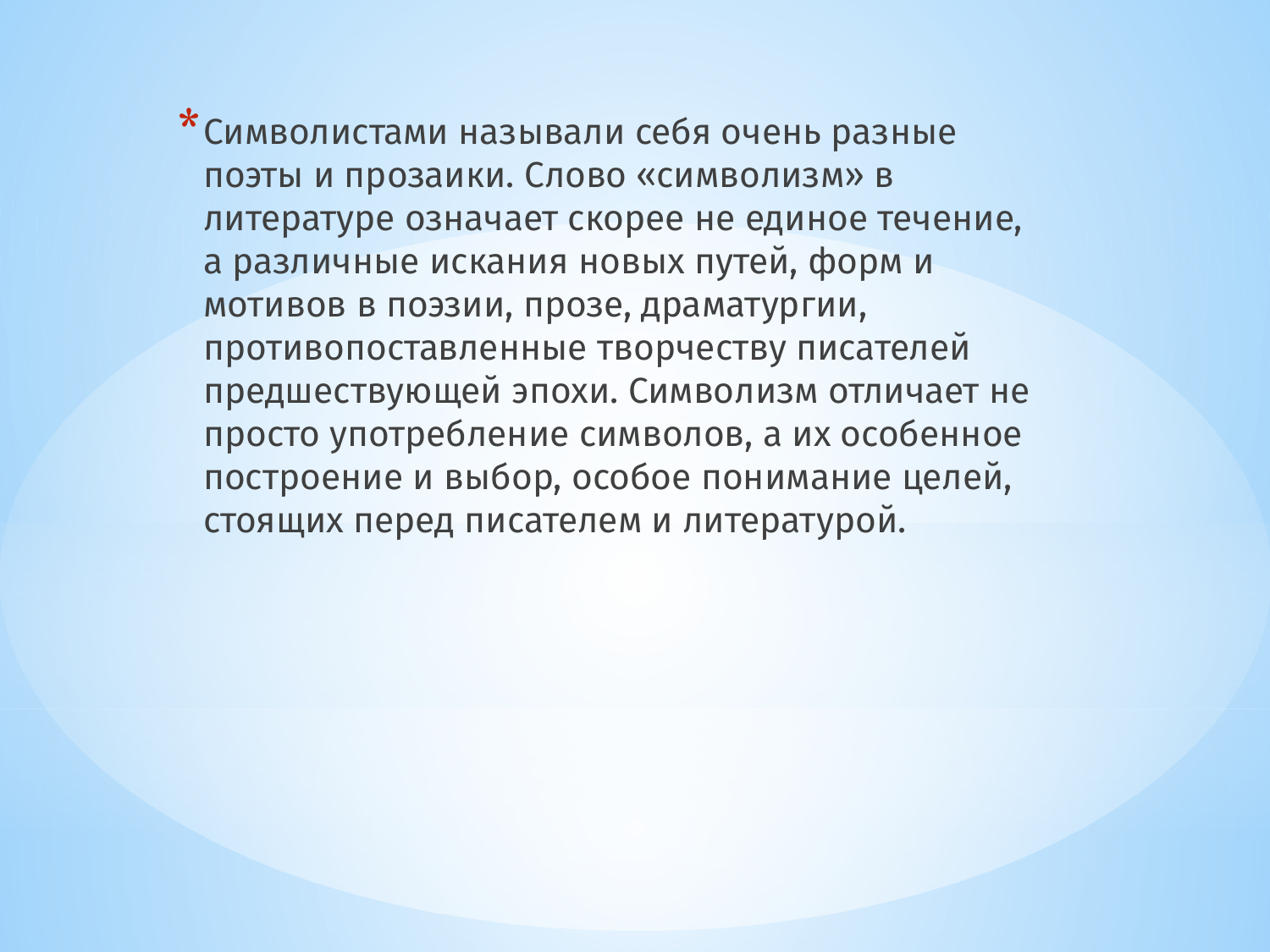

Символистами называли себя очень разные поэты и прозаики. Слово «символизм» в литературе означает скорее не единое течение, а различные искания новых путей, форм и мотивов в поэзии, прозе, драматургии, противопоставленные творчеству писателей предшествующей эпохи. Символизм отличает не просто употребление символов, а их особенное построение и выбор, особое понимание целей, стоящих перед писателем и литературой.
#